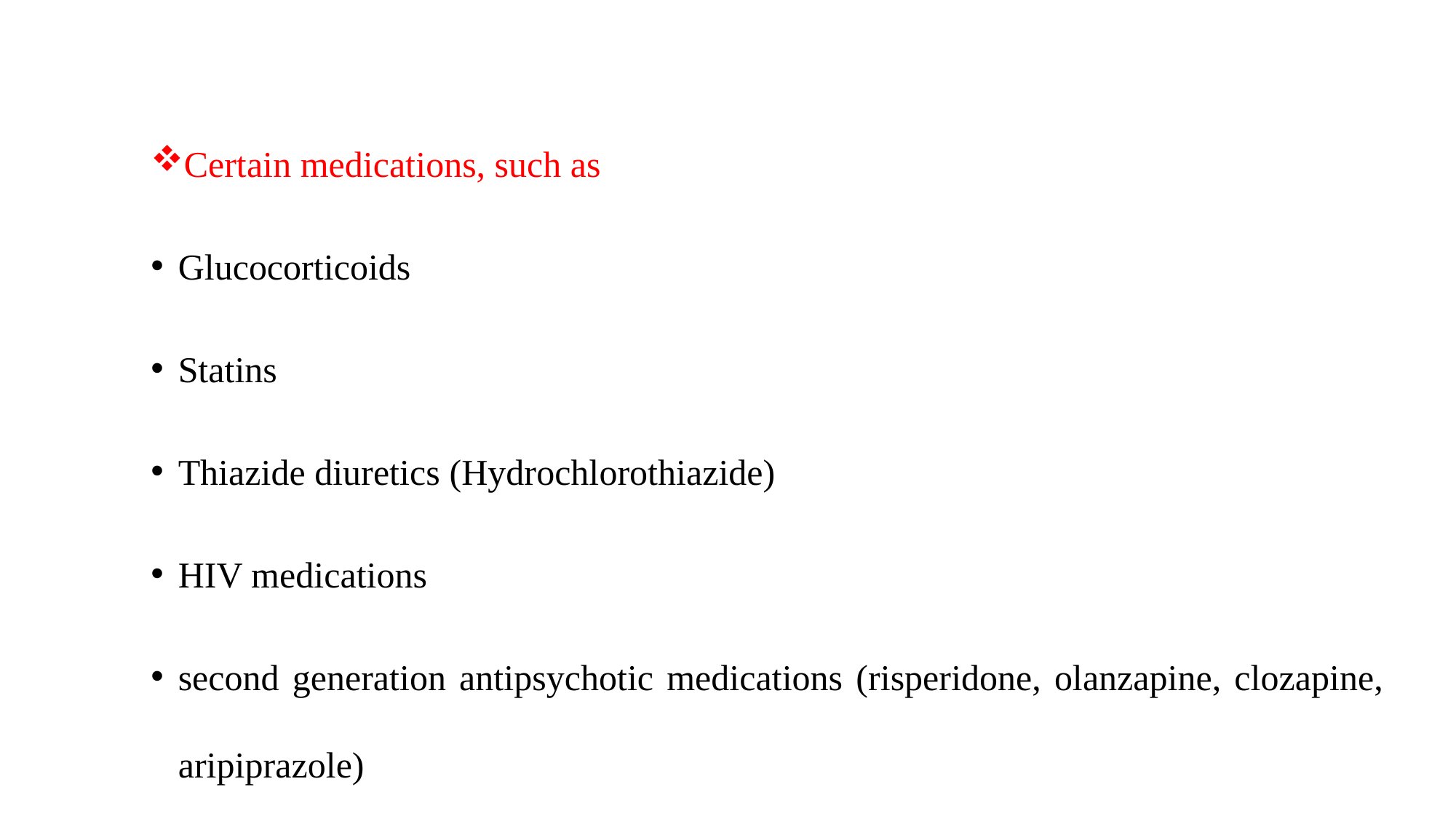

Certain medications, such as
Glucocorticoids
Statins
Thiazide diuretics (Hydrochlorothiazide)
HIV medications
second generation antipsychotic medications (risperidone, olanzapine, clozapine, aripiprazole)